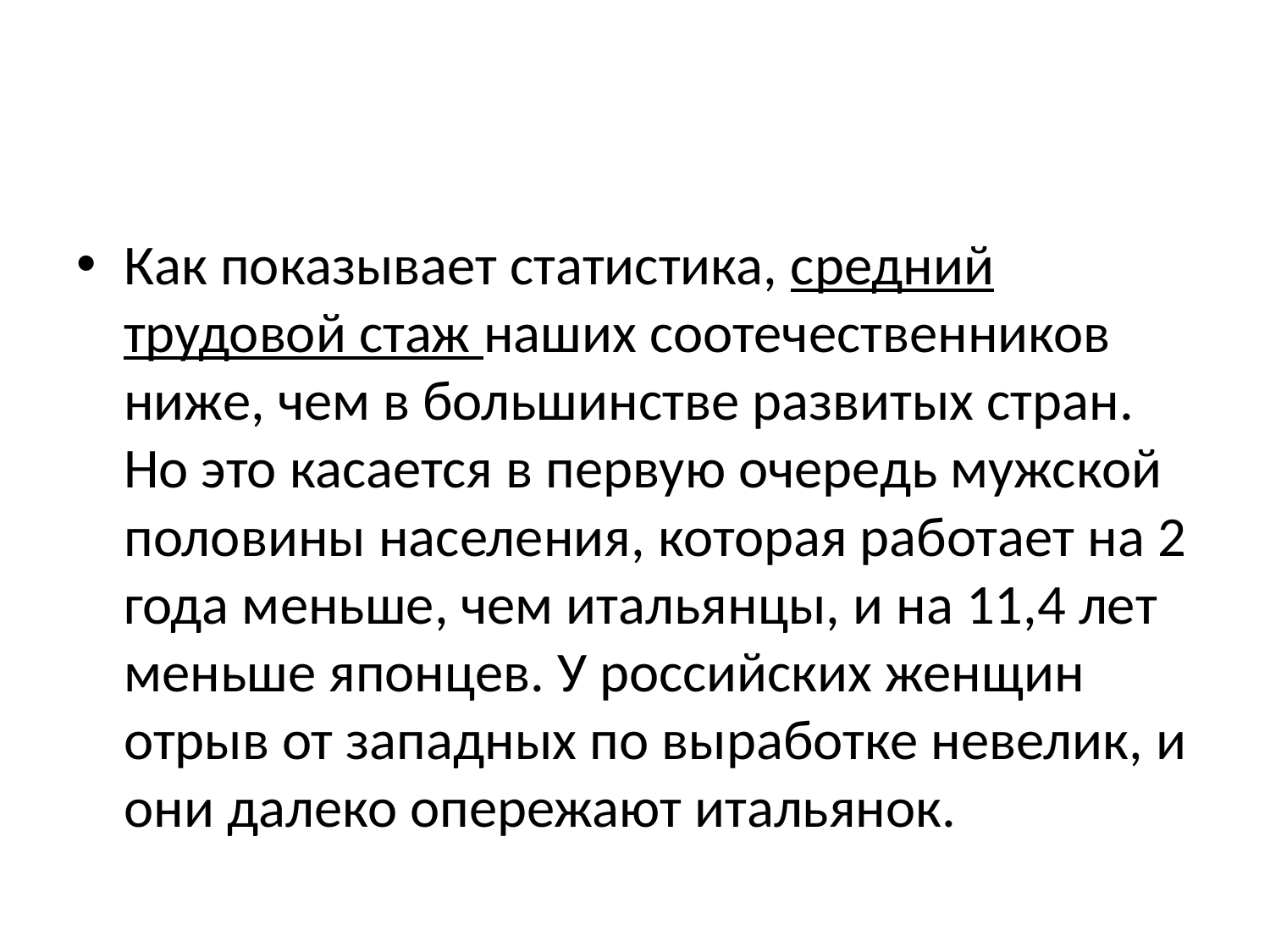

#
Как показывает статистика, средний трудовой стаж наших соотечественников ниже, чем в большинстве развитых стран. Но это касается в первую очередь мужской половины населения, которая работает на 2 года меньше, чем итальянцы, и на 11,4 лет меньше японцев. У российских женщин отрыв от западных по выработке невелик, и они далеко опережают итальянок.